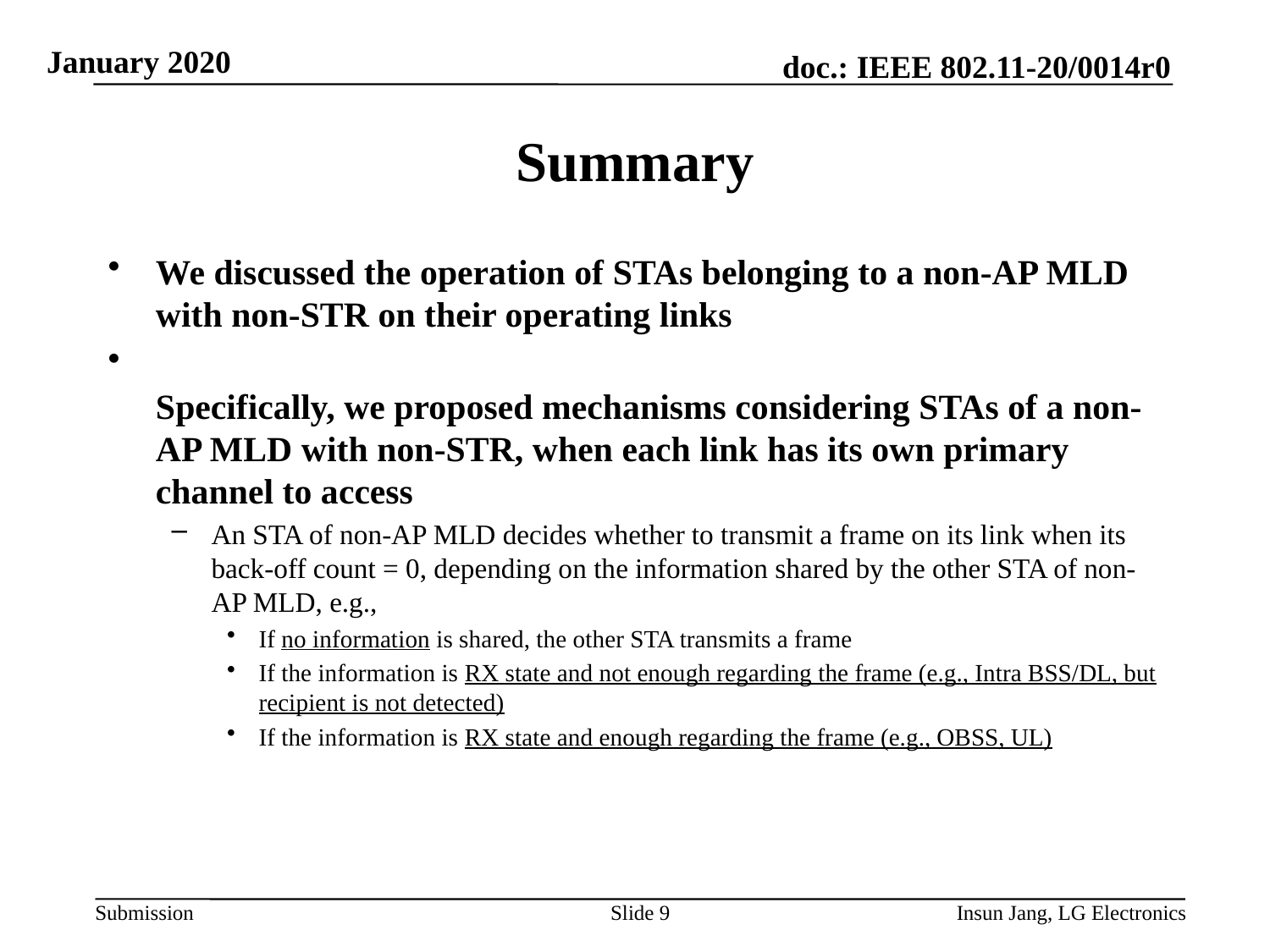

# Summary
We discussed the operation of STAs belonging to a non-AP MLD with non-STR on their operating links
Specifically, we proposed mechanisms considering STAs of a non-AP MLD with non-STR, when each link has its own primary channel to access
An STA of non-AP MLD decides whether to transmit a frame on its link when its back-off count = 0, depending on the information shared by the other STA of non-AP MLD, e.g.,
If no information is shared, the other STA transmits a frame
If the information is RX state and not enough regarding the frame (e.g., Intra BSS/DL, but recipient is not detected)
If the information is RX state and enough regarding the frame (e.g., OBSS, UL)

Slide 9
Insun Jang, LG Electronics